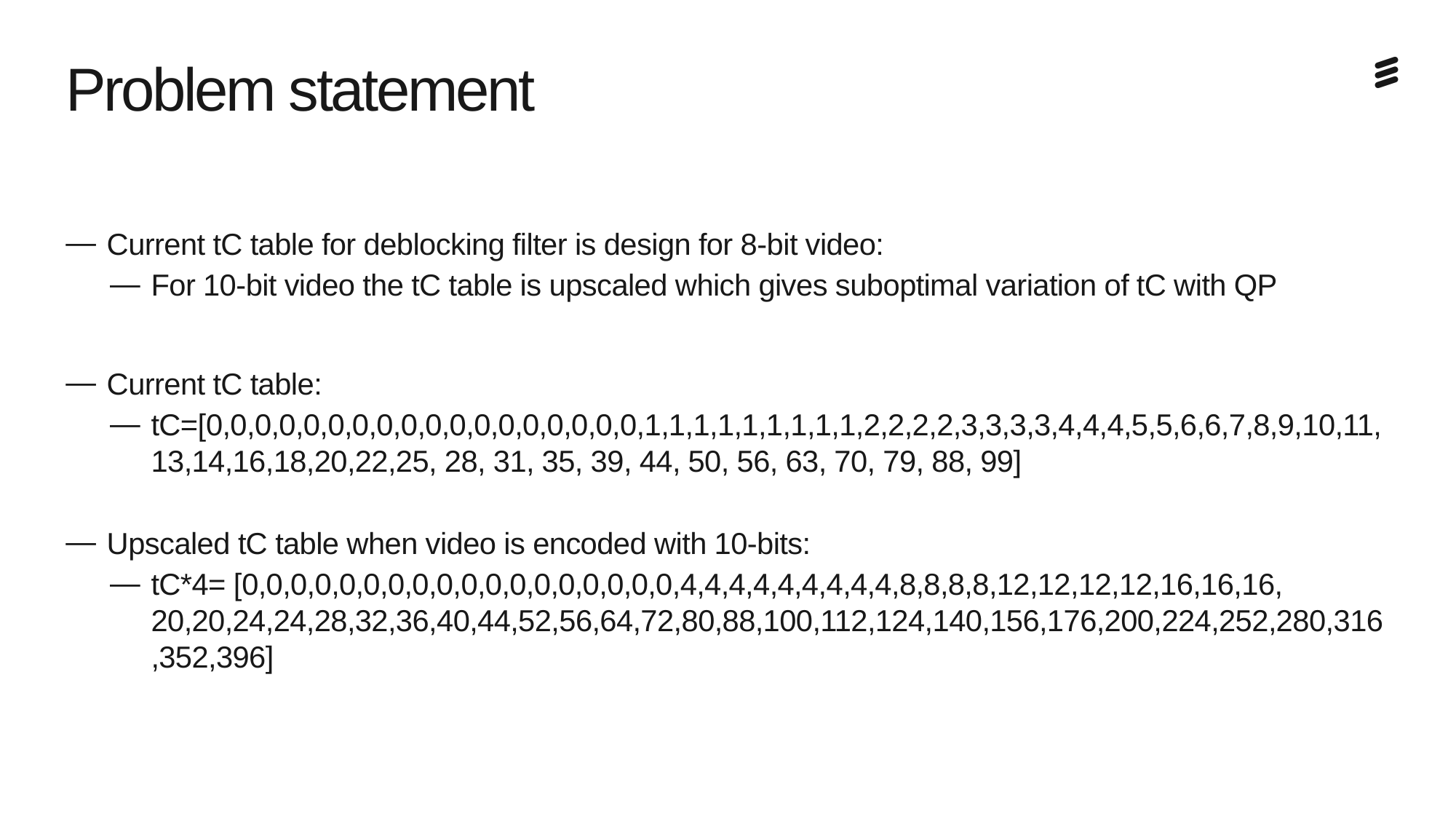

# Problem statement
Current tC table for deblocking filter is design for 8-bit video:
For 10-bit video the tC table is upscaled which gives suboptimal variation of tC with QP

Current tC table:
tC=[0,0,0,0,0,0,0,0,0,0,0,0,0,0,0,0,0,0,1,1,1,1,1,1,1,1,1,2,2,2,2,3,3,3,3,4,4,4,5,5,6,6,7,8,9,10,11,13,14,16,18,20,22,25, 28, 31, 35, 39, 44, 50, 56, 63, 70, 79, 88, 99]

Upscaled tC table when video is encoded with 10-bits:
tC*4= [0,0,0,0,0,0,0,0,0,0,0,0,0,0,0,0,0,0,4,4,4,4,4,4,4,4,4,8,8,8,8,12,12,12,12,16,16,16, 20,20,24,24,28,32,36,40,44,52,56,64,72,80,88,100,112,124,140,156,176,200,224,252,280,316,352,396]